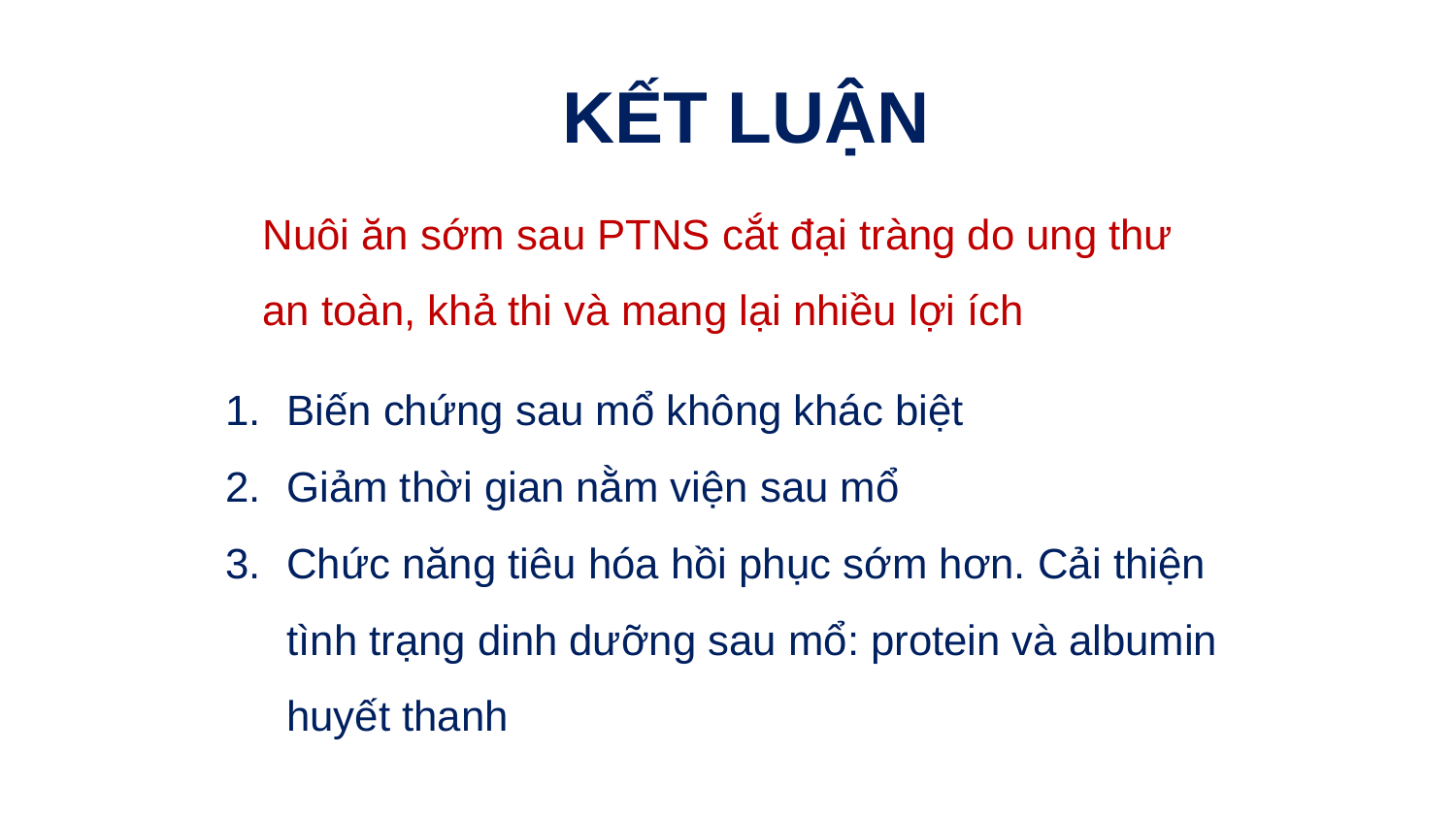

KẾT LUẬN
Nuôi ăn sớm sau PTNS cắt đại tràng do ung thư an toàn, khả thi và mang lại nhiều lợi ích
Biến chứng sau mổ không khác biệt
Giảm thời gian nằm viện sau mổ
Chức năng tiêu hóa hồi phục sớm hơn. Cải thiện tình trạng dinh dưỡng sau mổ: protein và albumin huyết thanh